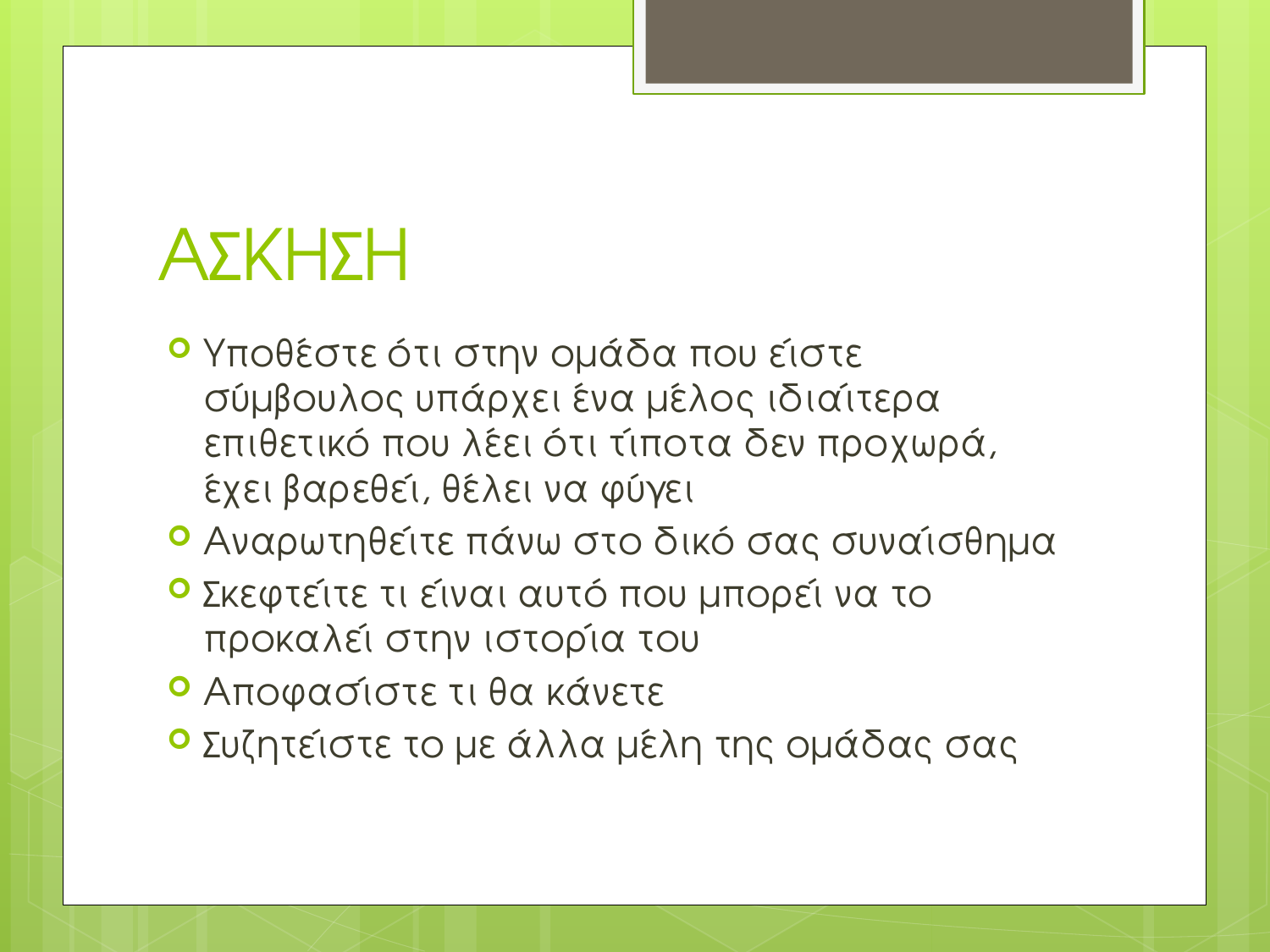

# ΑΣΚΗΣΗ
Υποθέστε ότι στην ομάδα που είστε σύμβουλος υπάρχει ένα μέλος ιδιαίτερα επιθετικό που λέει ότι τίποτα δεν προχωρά, έχει βαρεθεί, θέλει να φύγει
Αναρωτηθείτε πάνω στο δικό σας συναίσθημα
Σκεφτείτε τι είναι αυτό που μπορεί να το προκαλεί στην ιστορία του
Αποφασίστε τι θα κάνετε
Συζητείστε το με άλλα μέλη της ομάδας σας